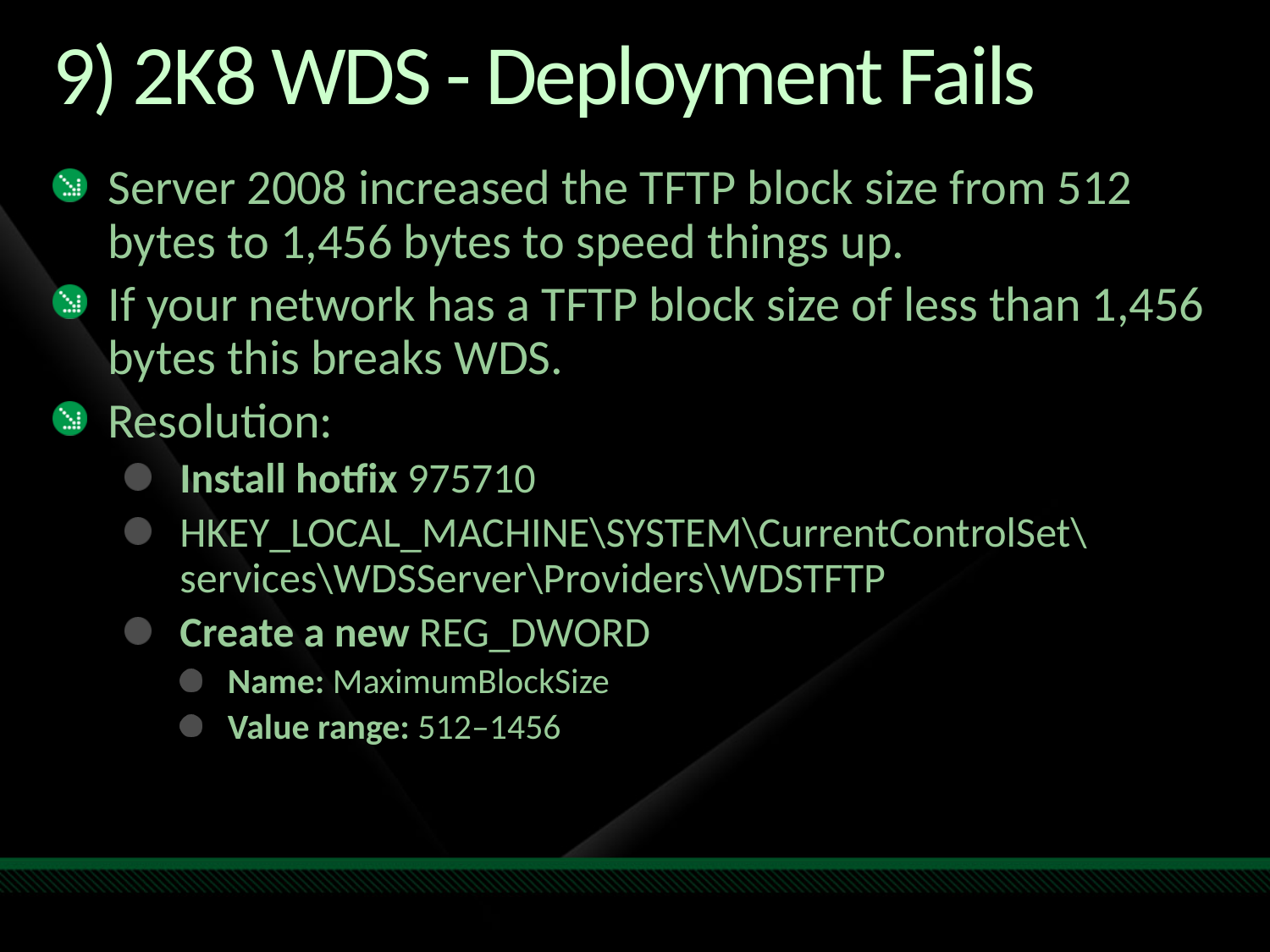

# 9) 2K8 WDS - Deployment Fails
Server 2008 increased the TFTP block size from 512 bytes to 1,456 bytes to speed things up.
If your network has a TFTP block size of less than 1,456 bytes this breaks WDS.
Resolution:
Install hotfix 975710
HKEY_LOCAL_MACHINE\SYSTEM\CurrentControlSet\services\WDSServer\Providers\WDSTFTP
Create a new REG_DWORD
Name: MaximumBlockSize
Value range: 512–1456